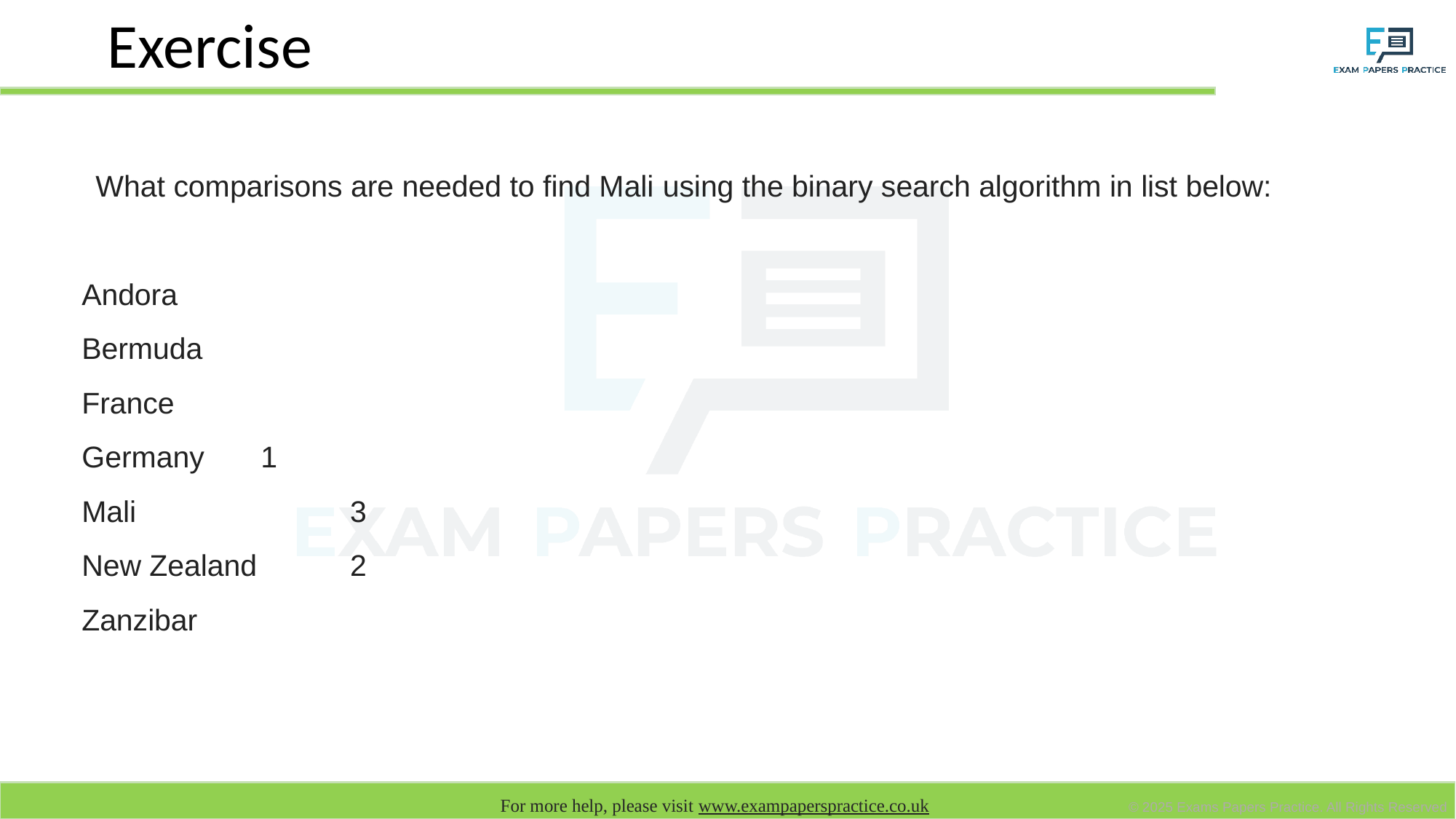

# Exercise
What comparisons are needed to find Mali using the binary search algorithm in list below:

Andora
Bermuda
France
Germany		1
Mali                     	3
New Zealand      	2
Zanzibar